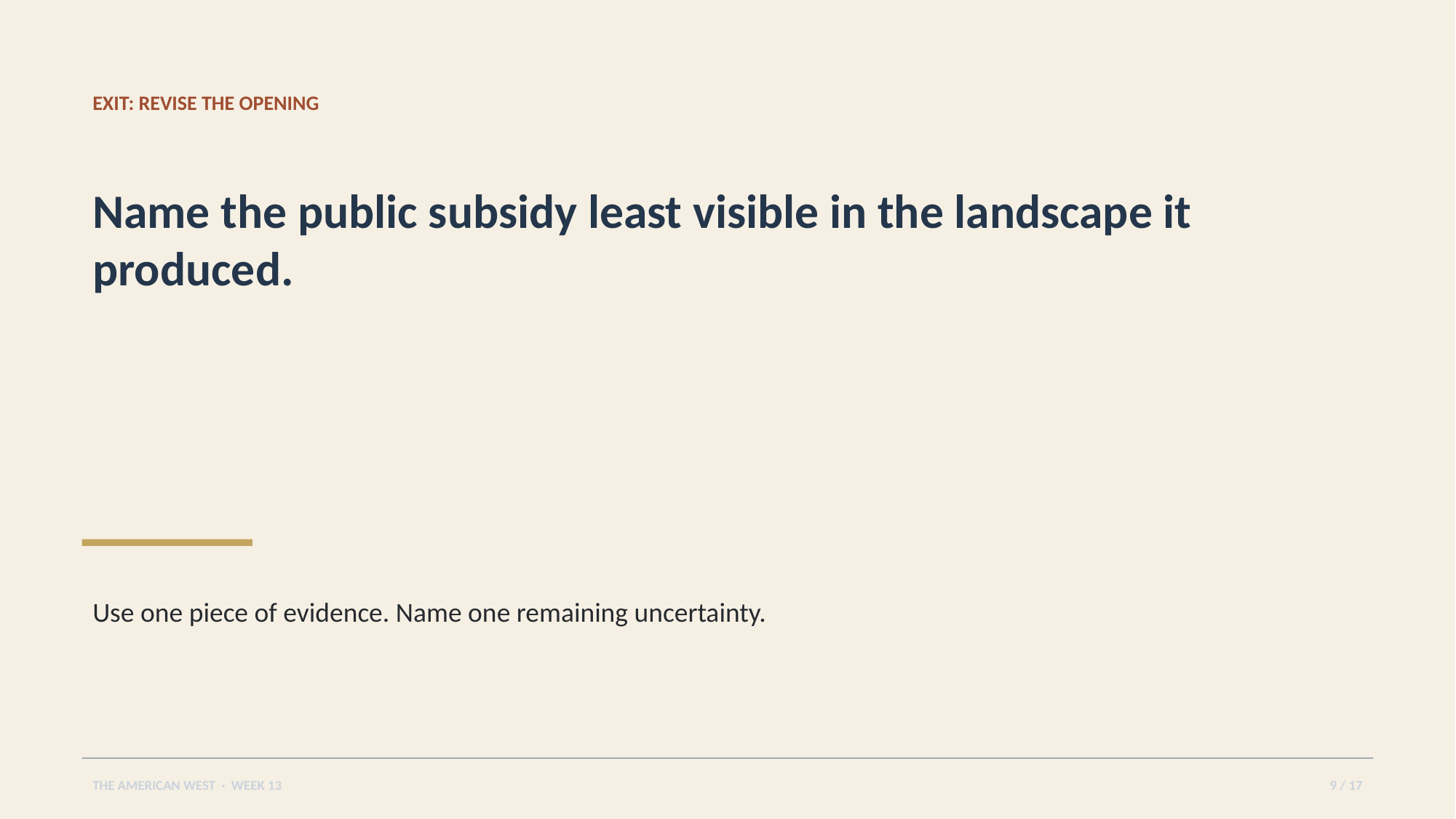

EXIT: REVISE THE OPENING
Name the public subsidy least visible in the landscape it produced.

Use one piece of evidence. Name one remaining uncertainty.

THE AMERICAN WEST  ·  WEEK 13
9 / 17